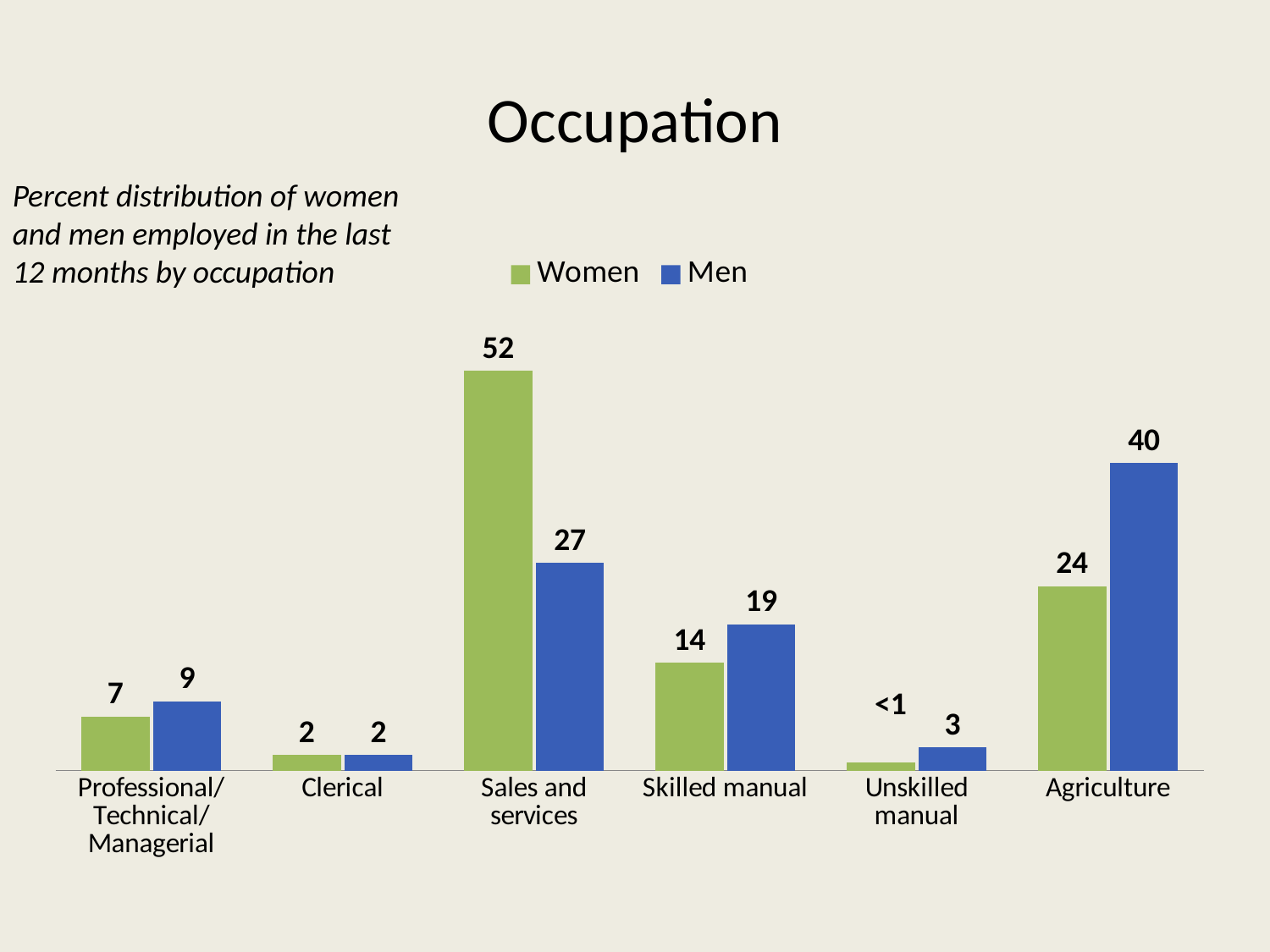

# Occupation
Percent distribution of women and men employed in the last 12 months by occupation

### Chart

| Category | Women | Men |
|---|---|---|
| Professional/ Technical/ Managerial | 7.0 | 9.0 |
| Clerical | 2.0 | 2.0 |
| Sales and services | 52.0 | 27.0 |
| Skilled manual | 14.0 | 19.0 |
| Unskilled manual | 1.0 | 3.0 |
| Agriculture | 24.0 | 40.0 |
<1